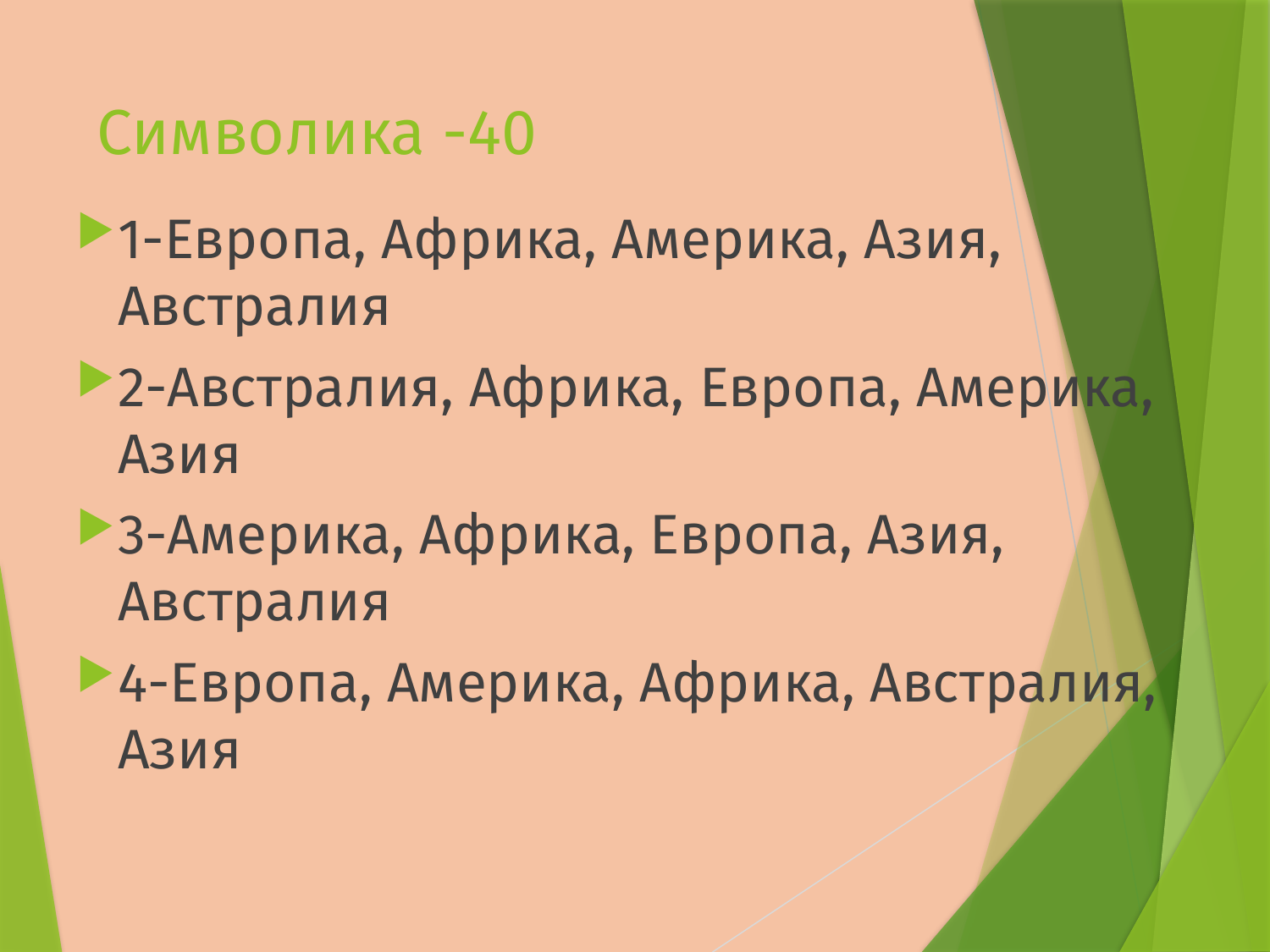

# Символика -40
1-Европа, Африка, Америка, Азия, Австралия
2-Австралия, Африка, Европа, Америка, Азия
3-Америка, Африка, Европа, Азия, Австралия
4-Европа, Америка, Африка, Австралия, Азия